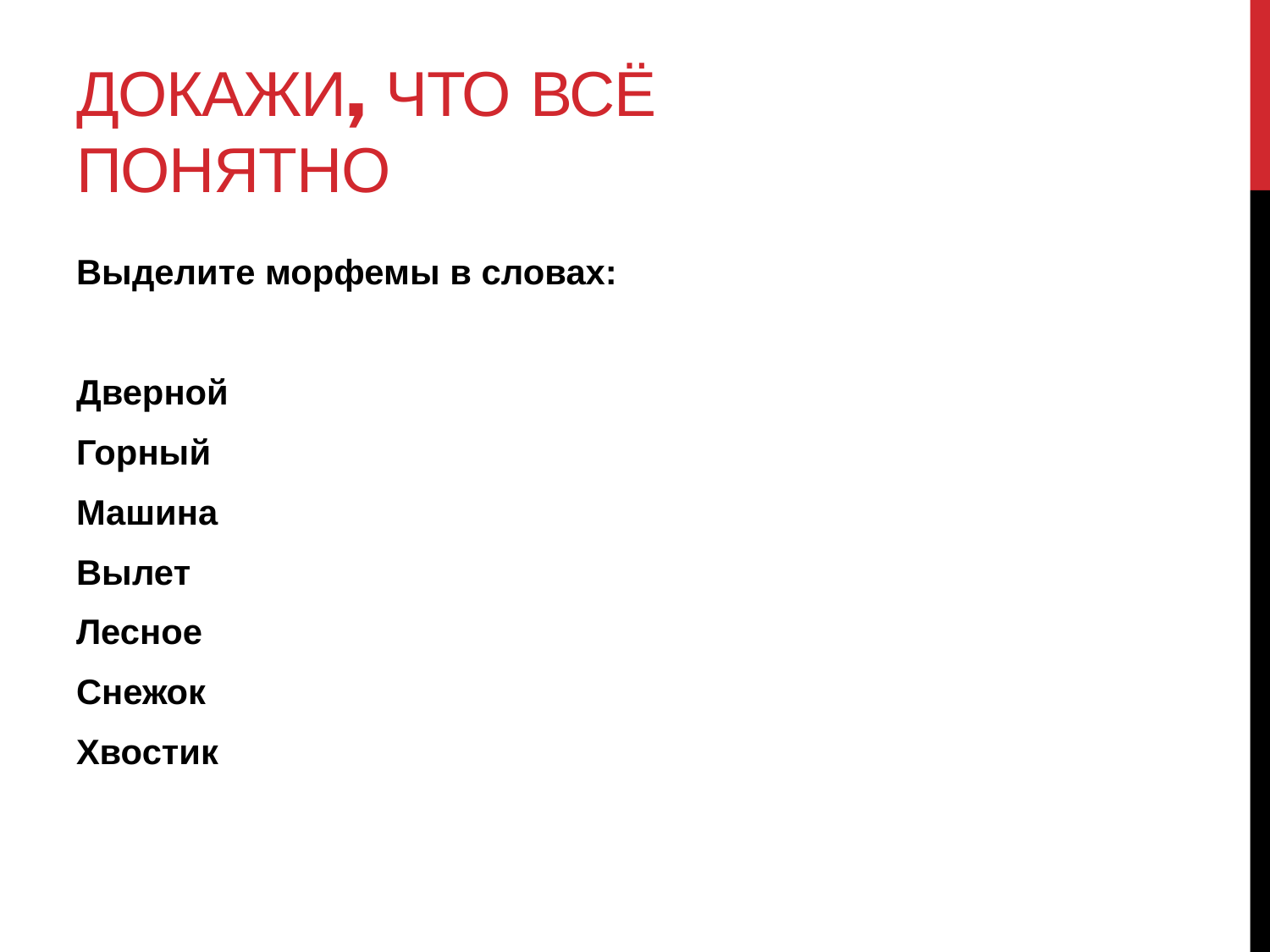

# Докажи, что всё понятно
Выделите морфемы в словах:

Дверной
Горный
Машина
Вылет
Лесное
Снежок
Хвостик